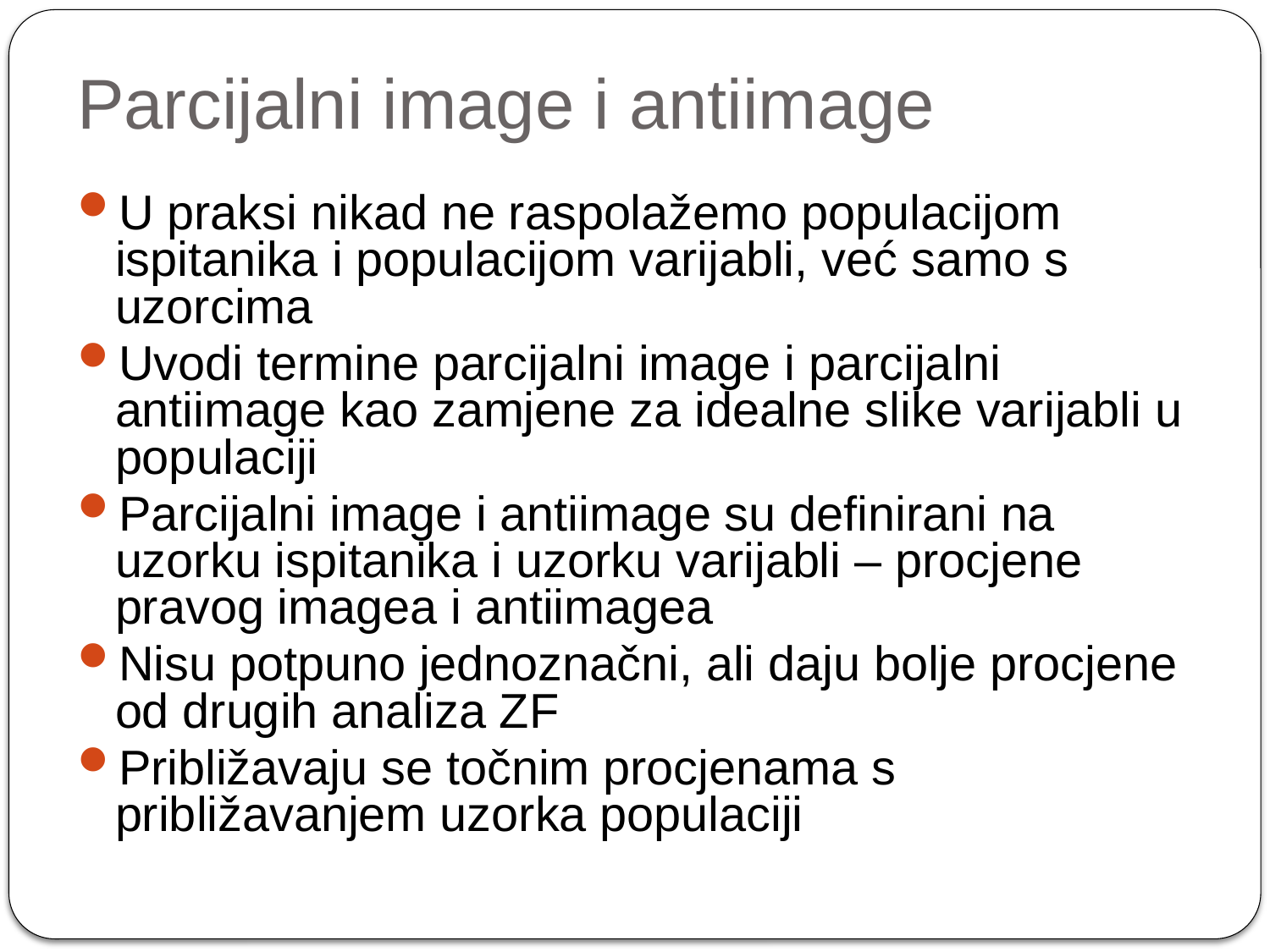

# Parcijalni image i antiimage
U praksi nikad ne raspolažemo populacijom ispitanika i populacijom varijabli, već samo s uzorcima
Uvodi termine parcijalni image i parcijalni antiimage kao zamjene za idealne slike varijabli u populaciji
Parcijalni image i antiimage su definirani na uzorku ispitanika i uzorku varijabli – procjene pravog imagea i antiimagea
Nisu potpuno jednoznačni, ali daju bolje procjene od drugih analiza ZF
Približavaju se točnim procjenama s približavanjem uzorka populaciji